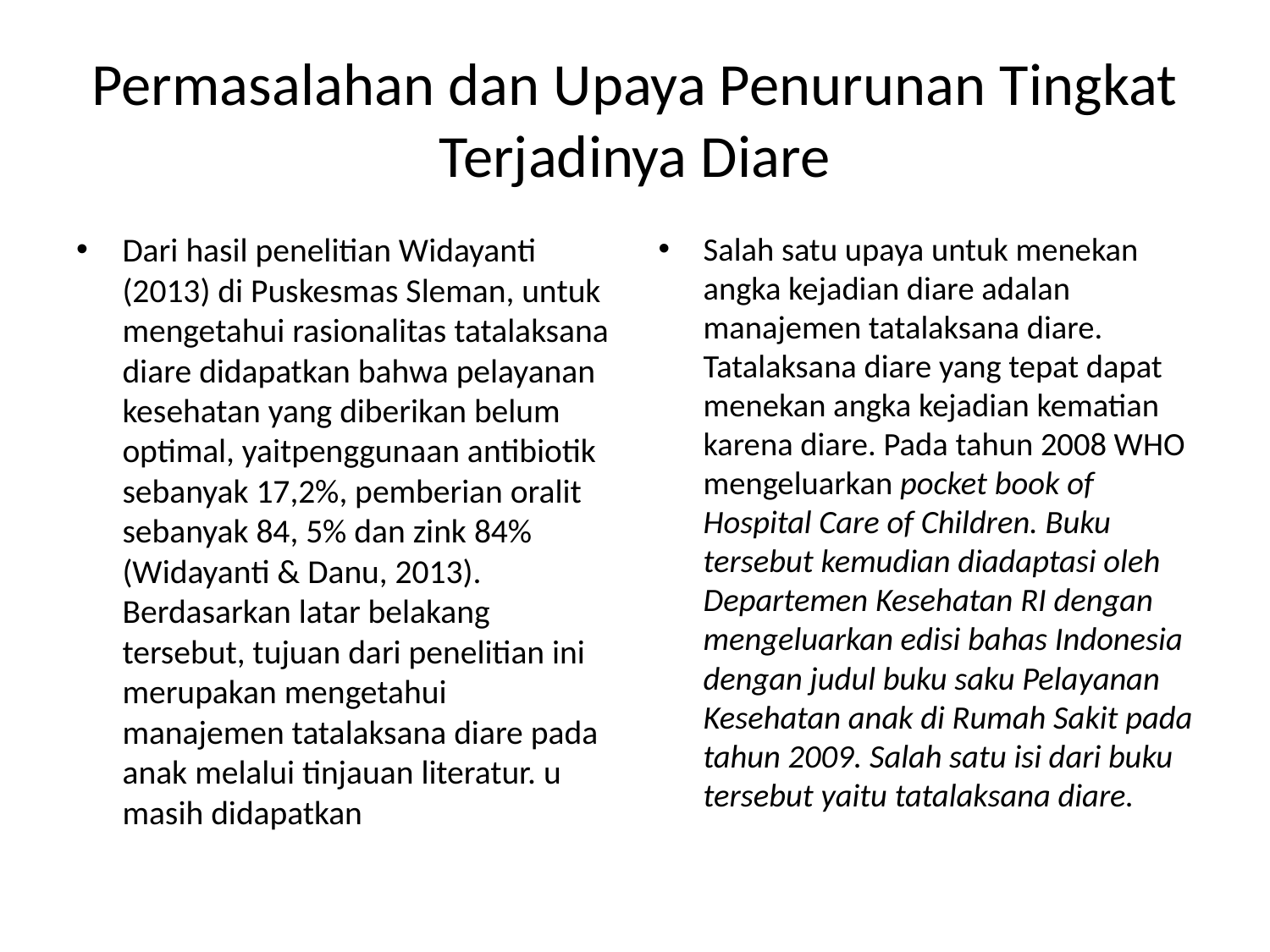

# Permasalahan dan Upaya Penurunan Tingkat Terjadinya Diare
Dari hasil penelitian Widayanti (2013) di Puskesmas Sleman, untuk mengetahui rasionalitas tatalaksana diare didapatkan bahwa pelayanan kesehatan yang diberikan belum optimal, yaitpenggunaan antibiotik sebanyak 17,2%, pemberian oralit sebanyak 84, 5% dan zink 84% (Widayanti & Danu, 2013). Berdasarkan latar belakang tersebut, tujuan dari penelitian ini merupakan mengetahui manajemen tatalaksana diare pada anak melalui tinjauan literatur. u masih didapatkan
Salah satu upaya untuk menekan angka kejadian diare adalan manajemen tatalaksana diare. Tatalaksana diare yang tepat dapat menekan angka kejadian kematian karena diare. Pada tahun 2008 WHO mengeluarkan pocket book of Hospital Care of Children. Buku tersebut kemudian diadaptasi oleh Departemen Kesehatan RI dengan mengeluarkan edisi bahas Indonesia dengan judul buku saku Pelayanan Kesehatan anak di Rumah Sakit pada tahun 2009. Salah satu isi dari buku tersebut yaitu tatalaksana diare.